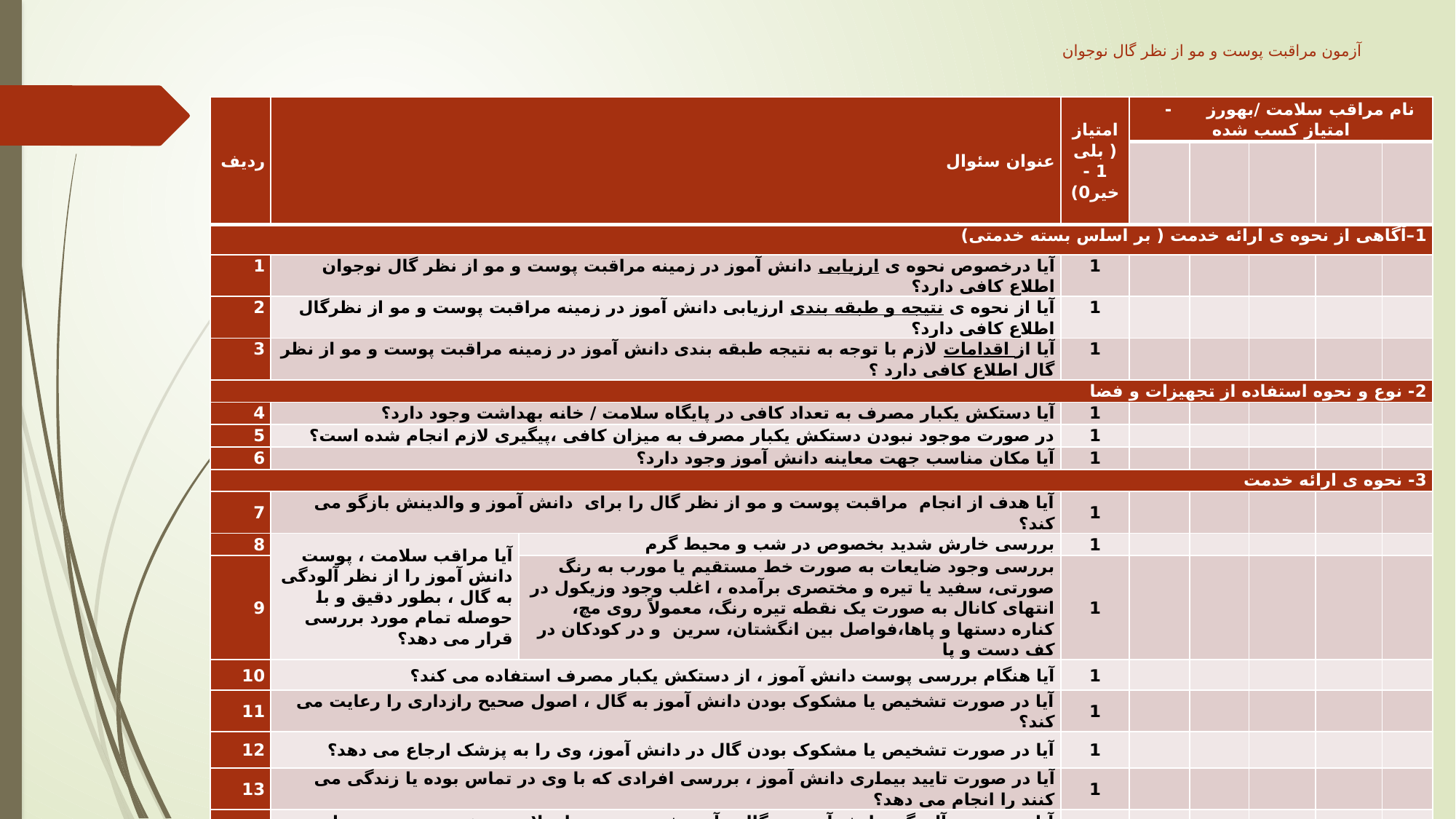

# آزمون مراقبت پوست و مو از نظر گال نوجوان
| ردیف | عنوان سئوال |  | امتیاز ( بلی 1 -خیر0) | نام مراقب سلامت /بهورز - امتیاز کسب شده |  |  |  |  |
| --- | --- | --- | --- | --- | --- | --- | --- | --- |
|  |  |  |  |  |  |  |  |  |
| 1–آگاهی از نحوه ی ارائه خدمت ( بر اساس بسته خدمتی) |  |  |  |  |  |  |  |  |
| 1 | آیا درخصوص نحوه ی ارزیابی دانش آموز در زمینه مراقبت پوست و مو از نظر گال نوجوان اطلاع کافی دارد؟ |  | 1 |  |  |  |  |  |
| 2 | آیا از نحوه ی نتیجه و طبقه بندی ارزیابی دانش آموز در زمینه مراقبت پوست و مو از نظرگال اطلاع کافی دارد؟ |  | 1 |  |  |  |  |  |
| 3 | آیا از اقدامات لازم با توجه به نتیجه طبقه بندی دانش آموز در زمینه مراقبت پوست و مو از نظر گال اطلاع کافی دارد ؟ |  | 1 |  |  |  |  |  |
| 2- نوع و نحوه استفاده از تجهیزات و فضا |  |  |  |  |  |  |  |  |
| 4 | آیا دستکش یکبار مصرف به تعداد کافی در پایگاه سلامت / خانه بهداشت وجود دارد؟ |  | 1 |  |  |  |  |  |
| 5 | در صورت موجود نبودن دستکش یکبار مصرف به میزان کافی ،پیگیری لازم انجام شده است؟ |  | 1 |  |  |  |  |  |
| 6 | آیا مکان مناسب جهت معاینه دانش آموز وجود دارد؟ |  | 1 |  |  |  |  |  |
| 3- نحوه ی ارائه خدمت |  |  |  |  |  |  |  |  |
| 7 | آیا هدف از انجام مراقبت پوست و مو از نظر گال را برای دانش آموز و والدینش بازگو می کند؟ |  | 1 |  |  |  |  |  |
| 8 | آیا مراقب سلامت ، پوست دانش آموز را از نظر آلودگی به گال ، بطور دقیق و با حوصله تمام مورد بررسی قرار می دهد؟ | بررسی خارش شدید بخصوص در شب و محیط گرم | 1 |  |  |  |  |  |
| 9 |  | بررسی وجود ضایعات به صورت خط مستقیم یا مورب به رنگ صورتی، سفید یا تیره و مختصری برآمده ، اغلب وجود وزیکول در انتهای کانال به صورت یک نقطه تیره رنگ، معمولاً روی مچ، کناره دستها و پاها،فواصل بین انگشتان، سرین و در کودکان در کف دست و پا | 1 |  |  |  |  |  |
| 10 | آیا هنگام بررسی پوست دانش آموز ، از دستکش یکبار مصرف استفاده می کند؟ |  | 1 |  |  |  |  |  |
| 11 | آیا در صورت تشخیص یا مشکوک بودن دانش آموز به گال ، اصول صحیح رازداری را رعایت می کند؟ |  | 1 |  |  |  |  |  |
| 12 | آیا در صورت تشخیص یا مشکوک بودن گال در دانش آموز، وی را به پزشک ارجاع می دهد؟ |  | 1 |  |  |  |  |  |
| 13 | آیا در صورت تایید بیماری دانش آموز ، بررسی افرادی که با وی در تماس بوده یا زندگی می کنند را انجام می دهد؟ |  | 1 |  |  |  |  |  |
| 14 | آیا در صورت آلودگی دانش آموز به گال ، آموزش و توصیه های لازم در خصوص نحوه درمان دارویی بر اساس دستورالعمل مربوطه را به وی یا والدین وی ارائه می دهد؟ |  | 1 |  |  |  |  |  |